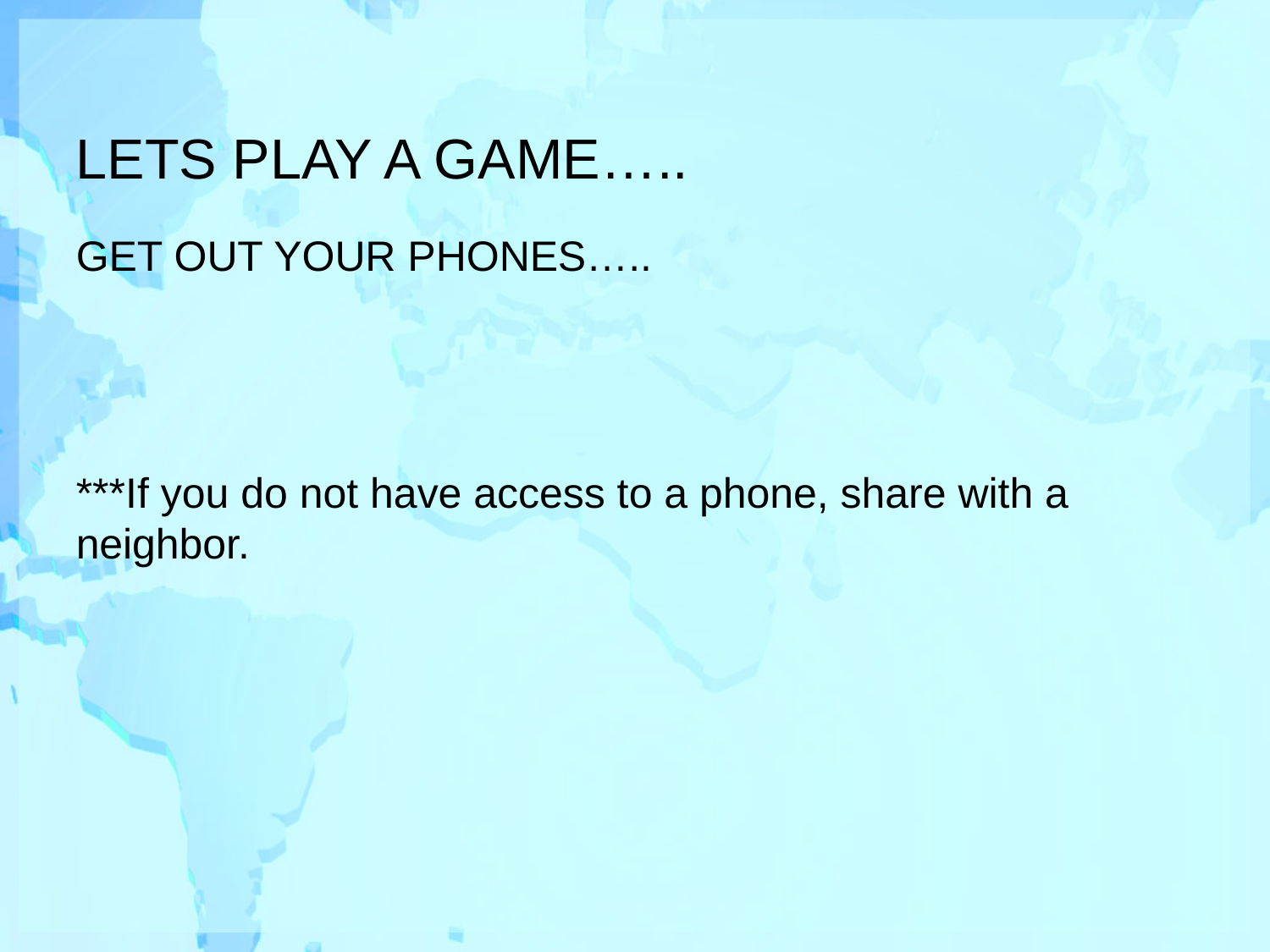

# LETS PLAY A GAME…..
GET OUT YOUR PHONES…..

***If you do not have access to a phone, share with a neighbor.